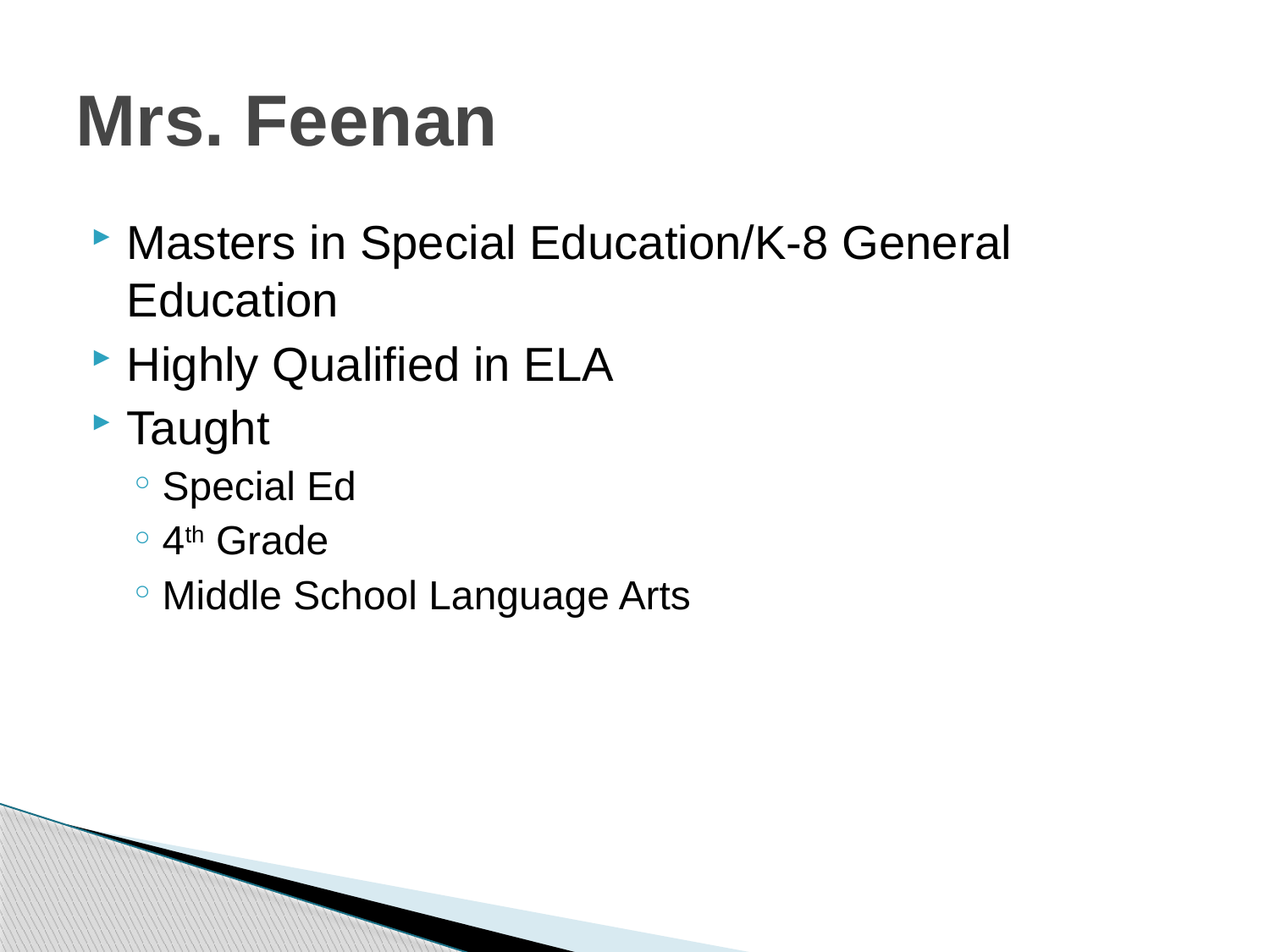

# Mrs. Feenan
Masters in Special Education/K-8 General Education
Highly Qualified in ELA
Taught
Special Ed
4th Grade
Middle School Language Arts